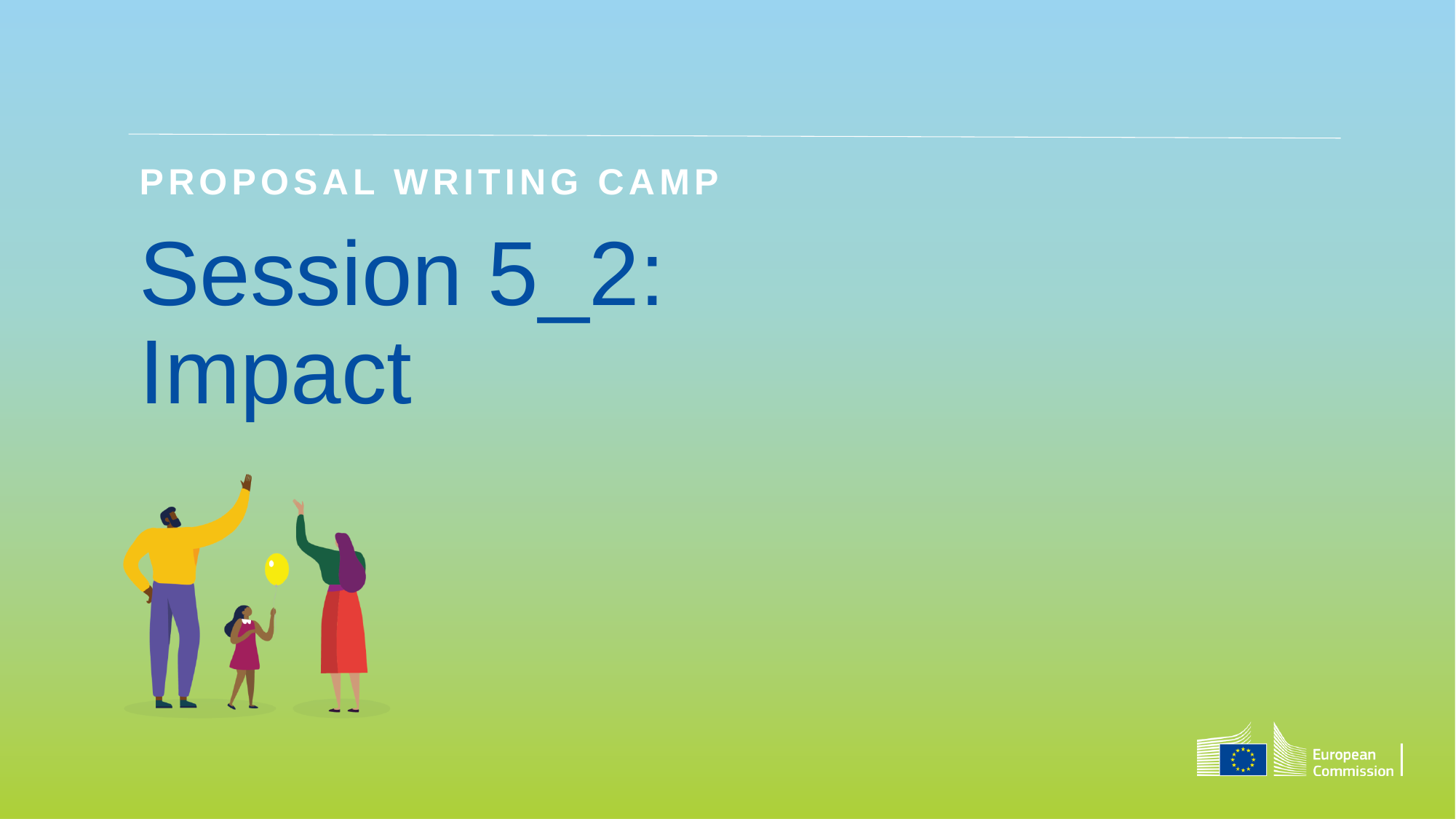

Proposal Writing Camp
# Session 5_2: Impact